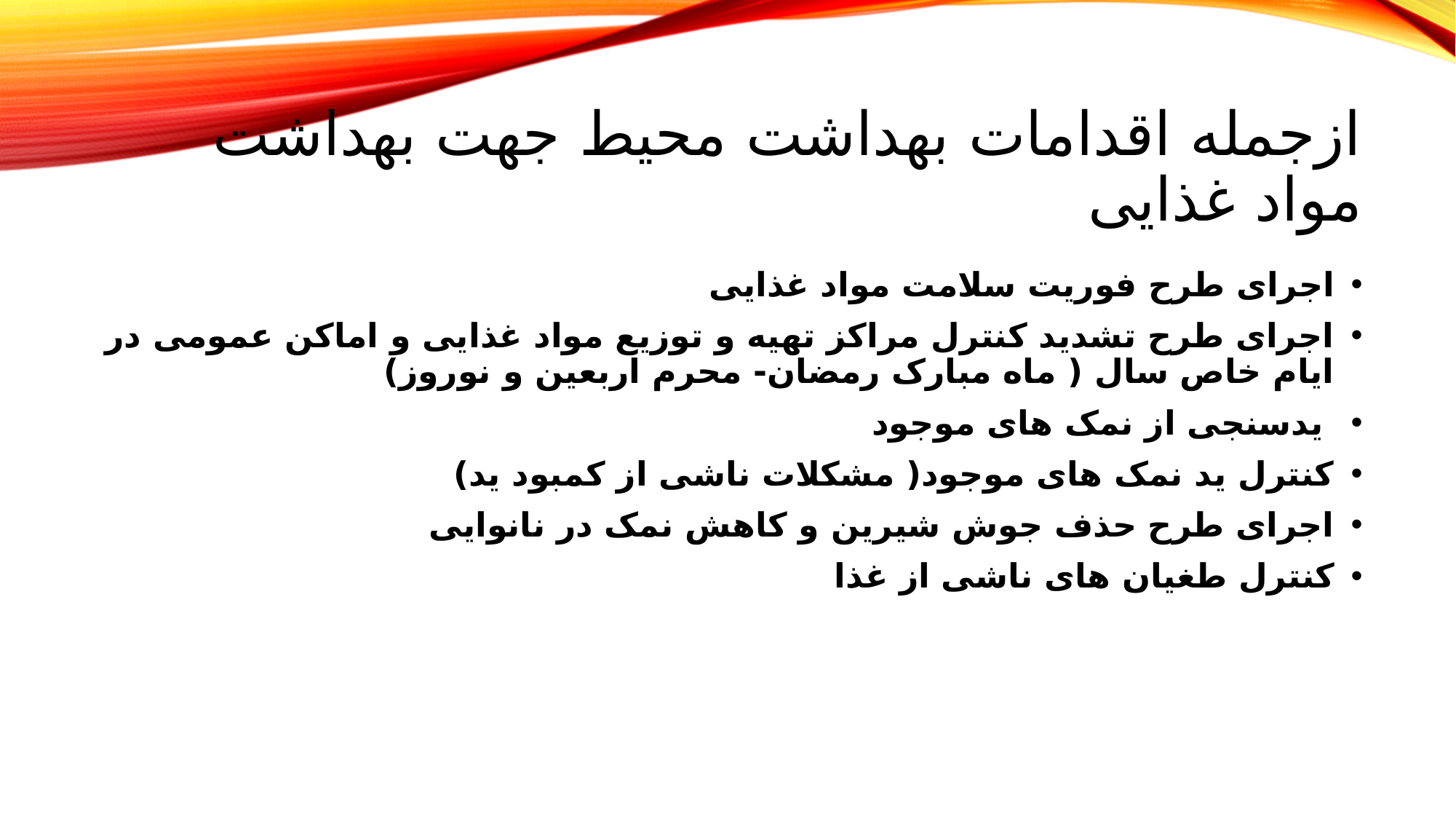

# ازجمله اقدامات بهداشت محیط جهت بهداشت مواد غذایی
اجرای طرح فوریت سلامت مواد غذایی
اجرای طرح تشدید کنترل مراکز تهیه و توزیع مواد غذایی و اماکن عمومی در ایام خاص سال ( ماه مبارک رمضان- محرم اربعین و نوروز)
 یدسنجی از نمک های موجود
کنترل ید نمک های موجود( مشکلات ناشی از کمبود ید)
اجرای طرح حذف جوش شیرین و کاهش نمک در نانوایی
کنترل طغیان های ناشی از غذا